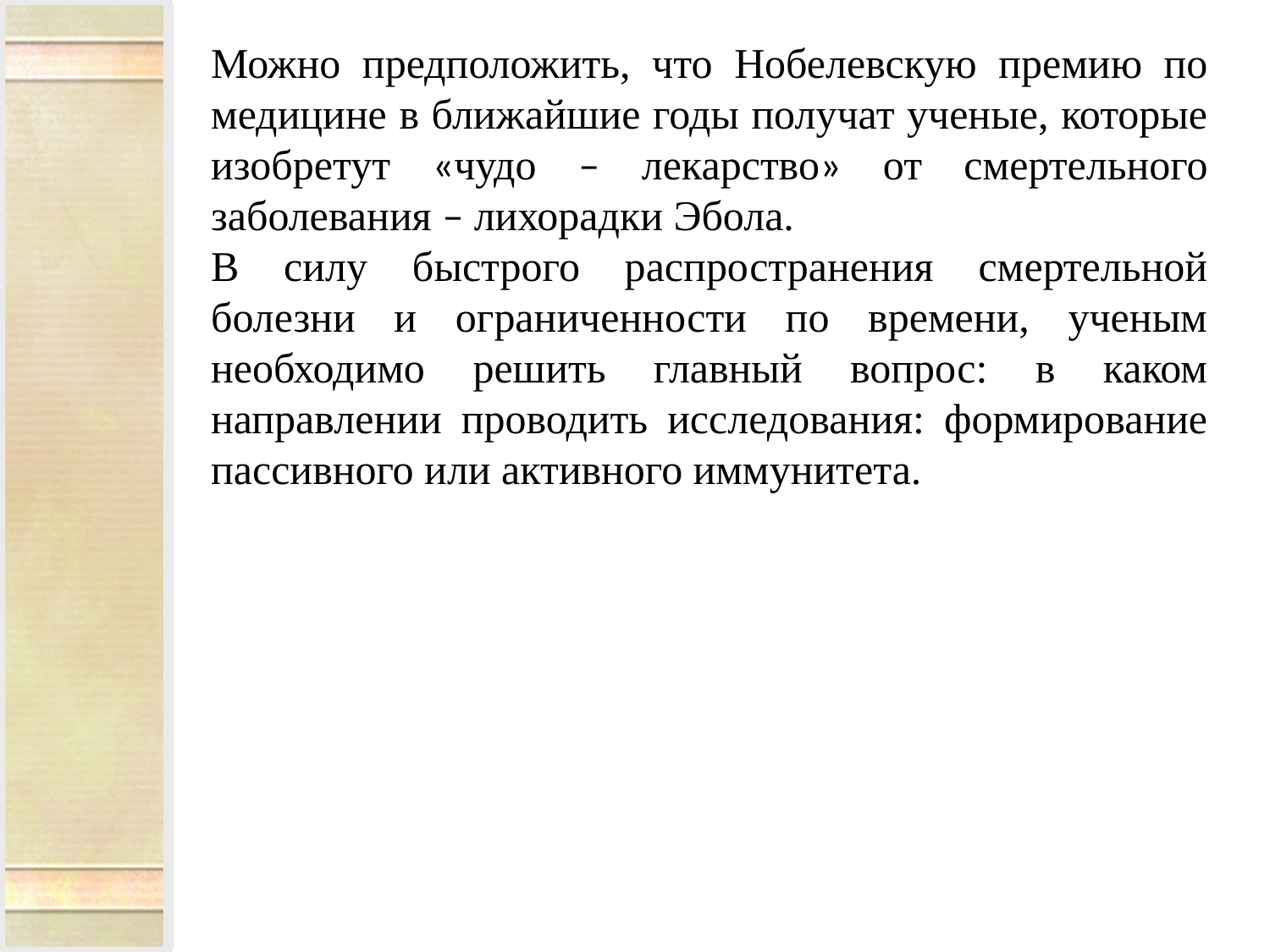

Можно предположить, что Нобелевскую премию по медицине в ближайшие годы получат ученые, которые изобретут «чудо – лекарство» от смертельного заболевания – лихорадки Эбола.
В силу быстрого распространения смертельной болезни и ограниченности по времени, ученым необходимо решить главный вопрос: в каком направлении проводить исследования: формирование пассивного или активного иммунитета.